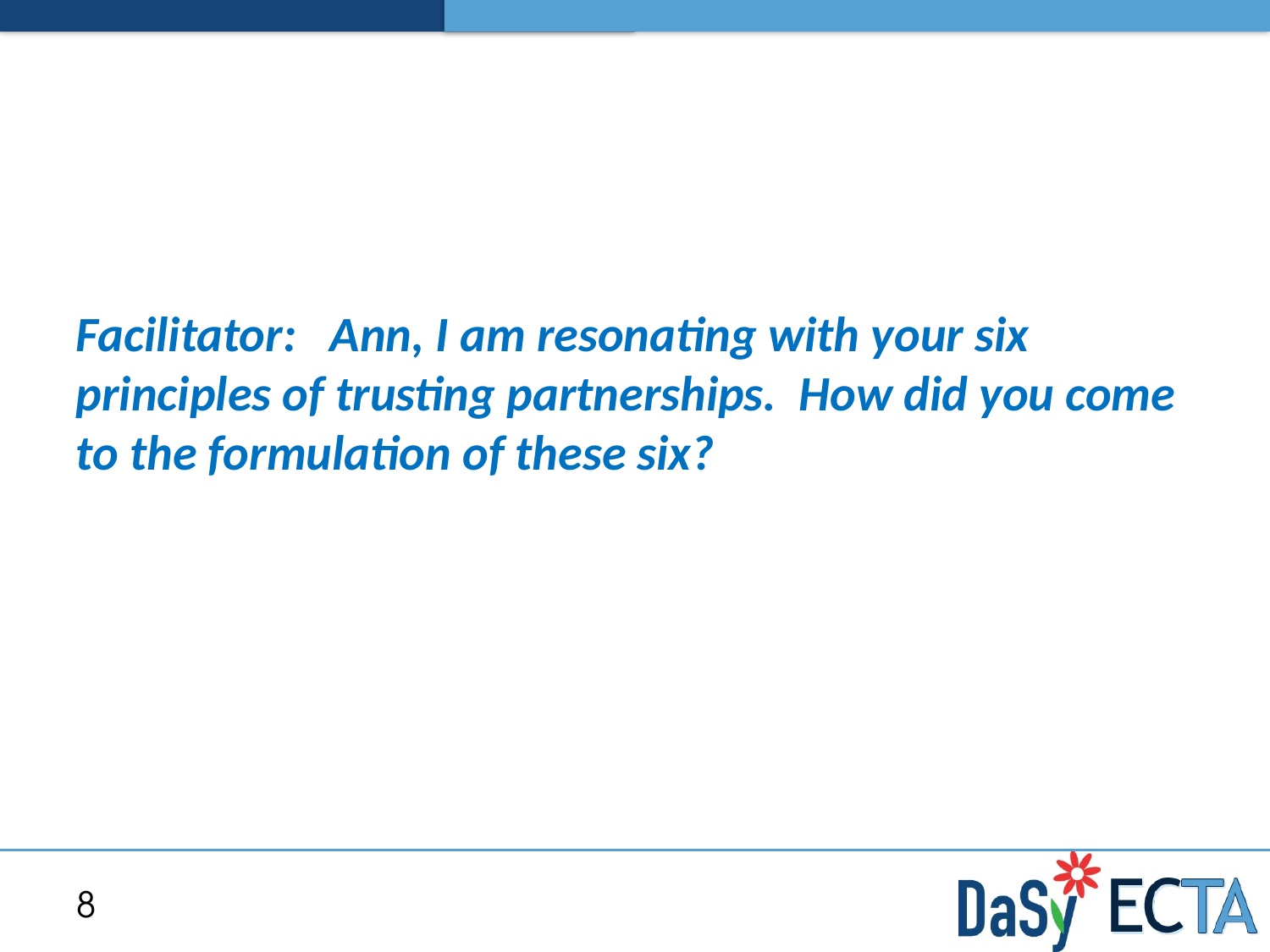

#
Facilitator:   Ann, I am resonating with your six principles of trusting partnerships.  How did you come to the formulation of these six?
8